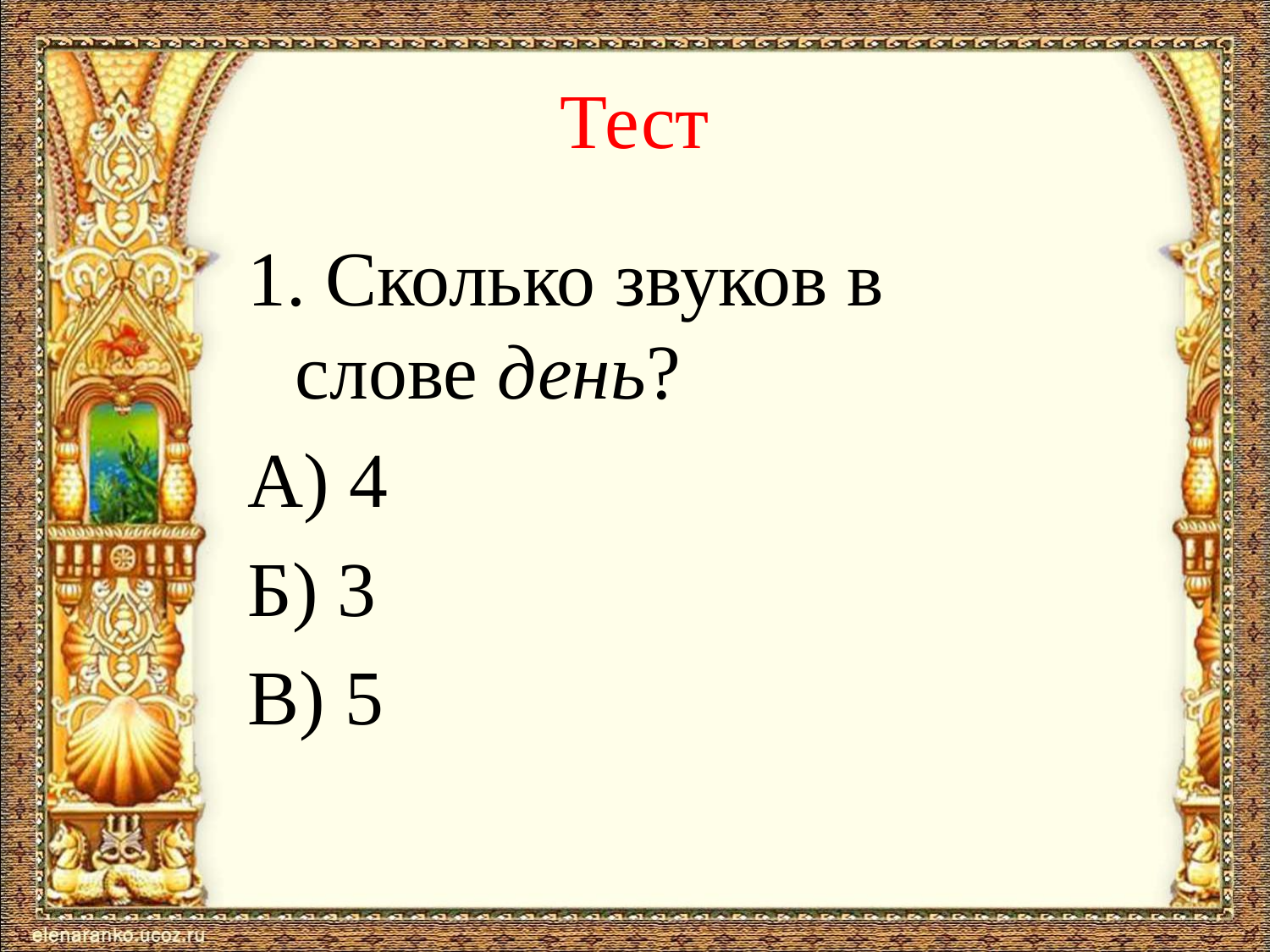

# Тест
1. Сколько звуков в слове день?
А) 4
Б) 3
В) 5